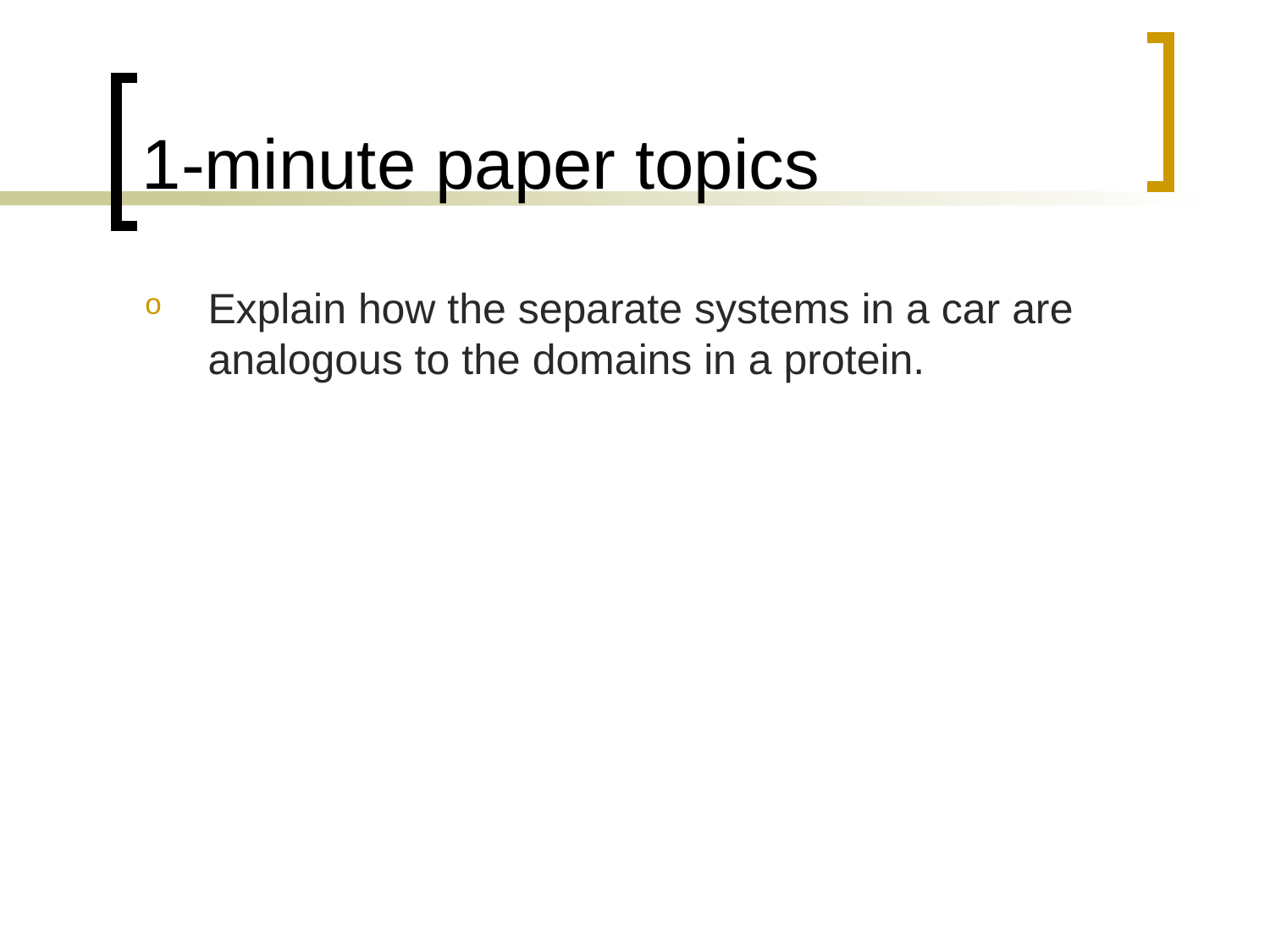

# 1-minute paper topics
Explain how the separate systems in a car are analogous to the domains in a protein.